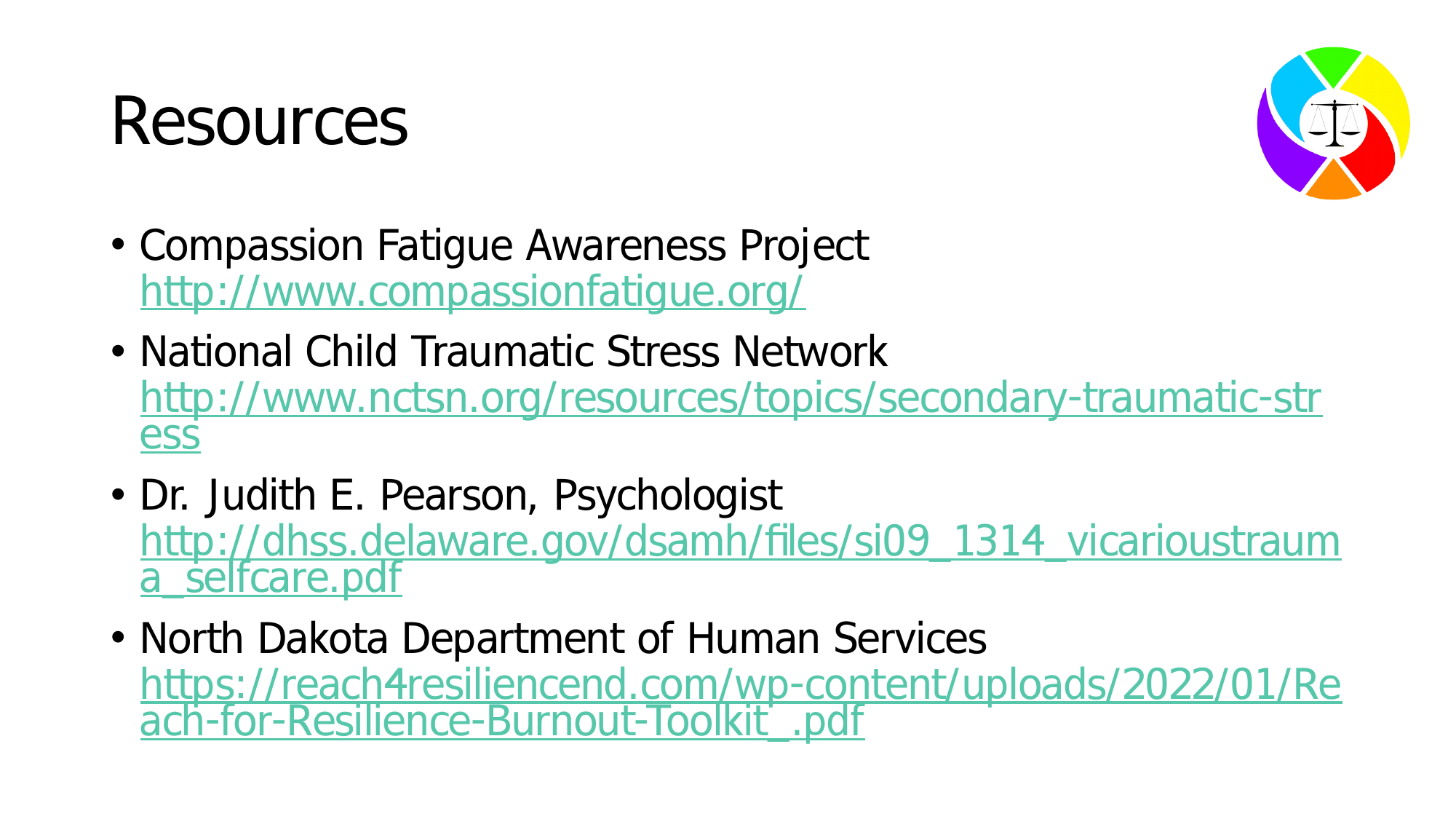

# Resources
Compassion Fatigue Awareness Project  http://www.compassionfatigue.org/
National Child Traumatic Stress Network  http://www.nctsn.org/resources/topics/secondary-traumatic-stress
Dr. Judith E. Pearson, Psychologist http://dhss.delaware.gov/dsamh/files/si09_1314_vicarioustrauma_selfcare.pdf
North Dakota Department of Human Services https://reach4resiliencend.com/wp-content/uploads/2022/01/Reach-for-Resilience-Burnout-Toolkit_.pdf